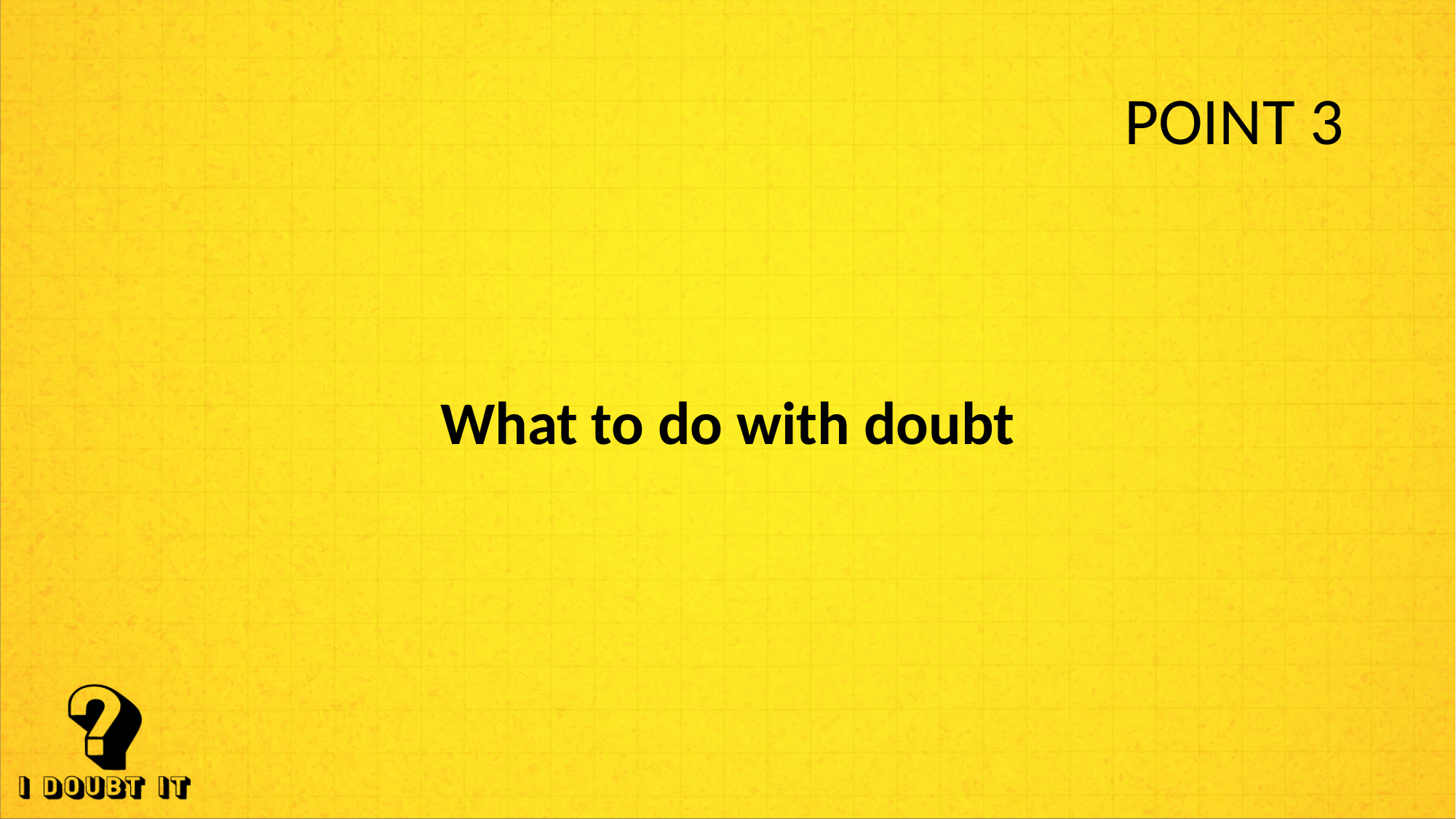

# POINT 3

What to do with doubt